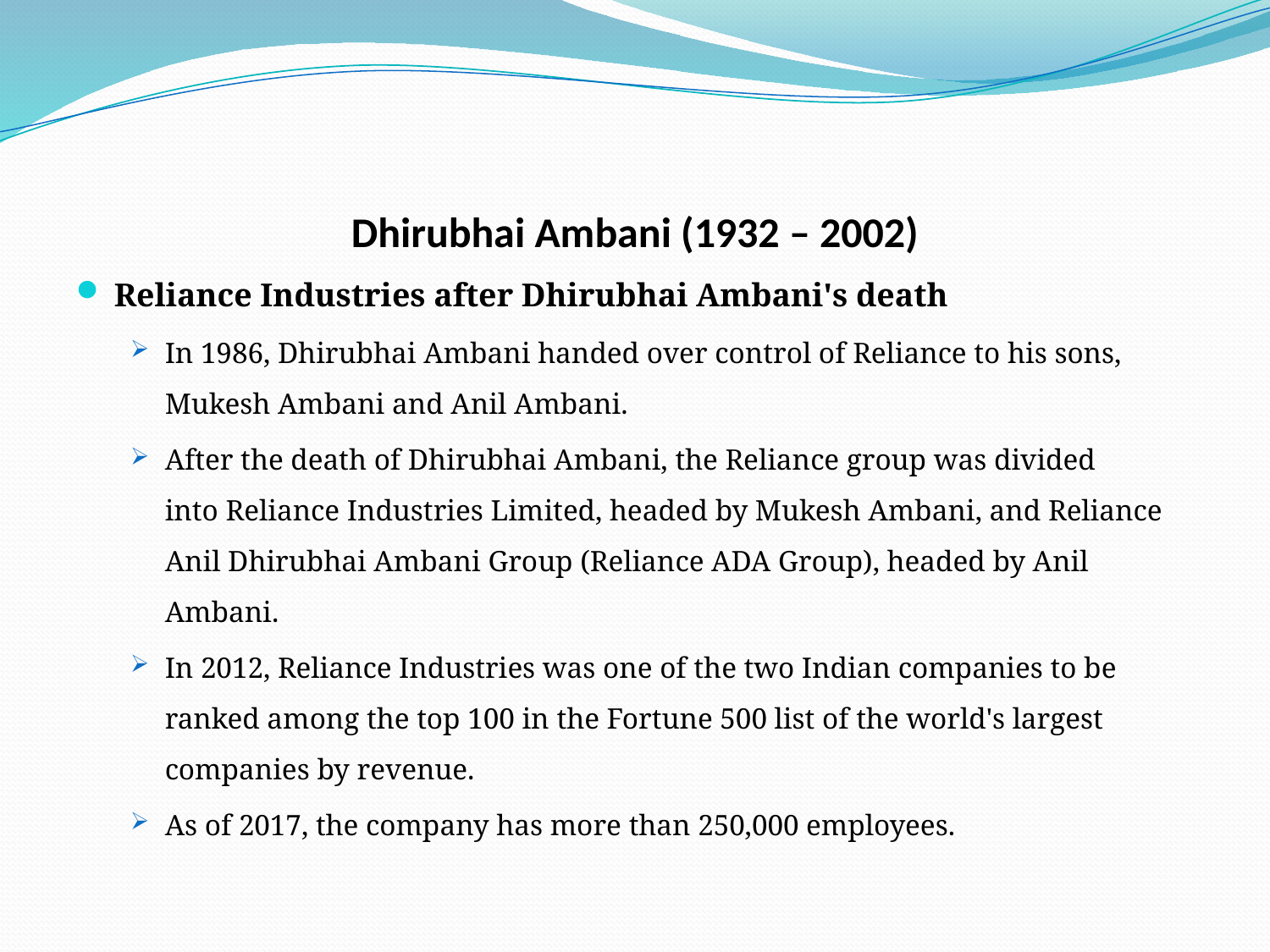

# Dhirubhai Ambani (1932 – 2002)
Reliance Industries after Dhirubhai Ambani's death
In 1986, Dhirubhai Ambani handed over control of Reliance to his sons, Mukesh Ambani and Anil Ambani.
After the death of Dhirubhai Ambani, the Reliance group was divided into Reliance Industries Limited, headed by Mukesh Ambani, and Reliance Anil Dhirubhai Ambani Group (Reliance ADA Group), headed by Anil Ambani.
In 2012, Reliance Industries was one of the two Indian companies to be ranked among the top 100 in the Fortune 500 list of the world's largest companies by revenue.
As of 2017, the company has more than 250,000 employees.